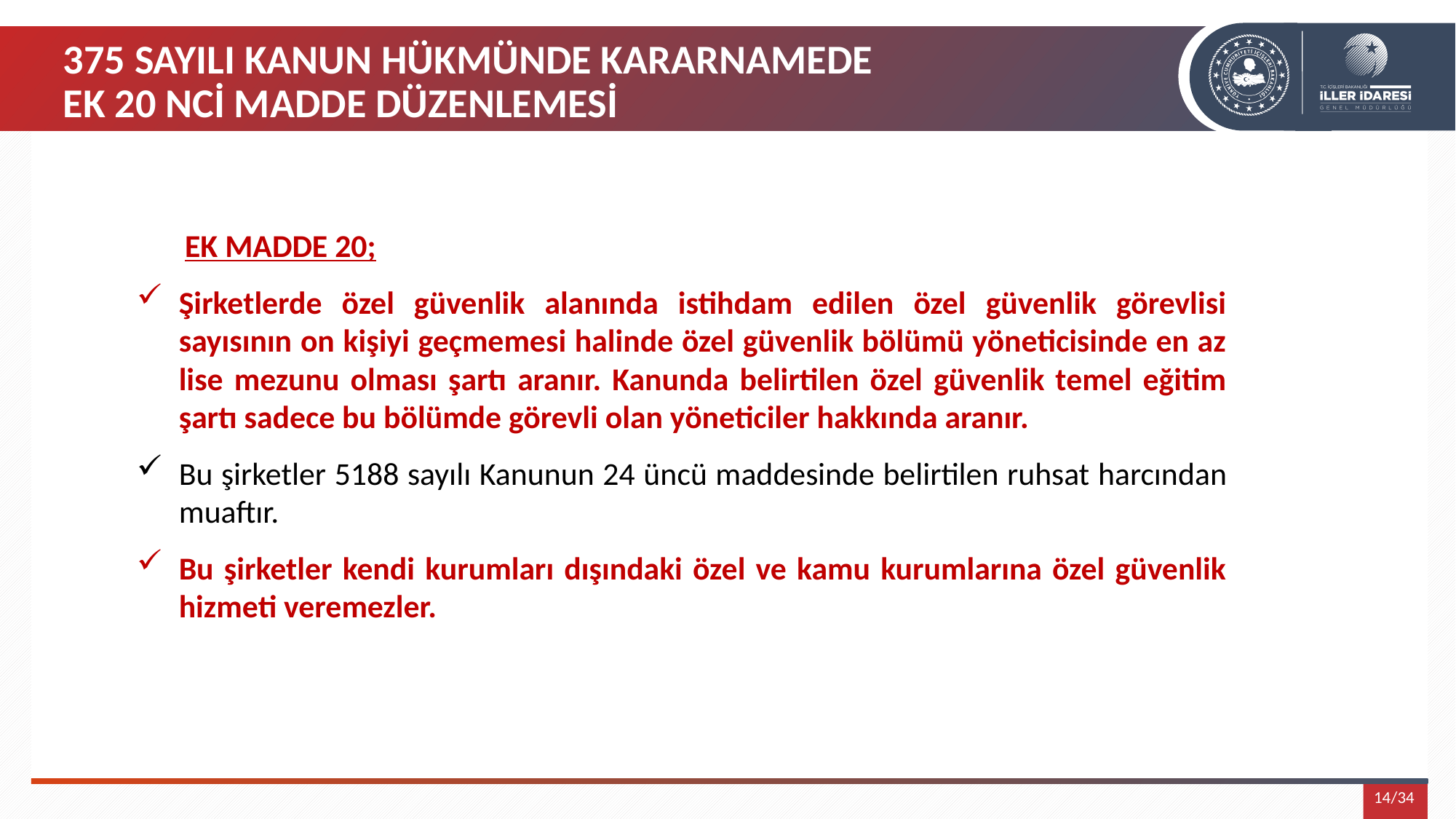

375 SAYILI KANUN HÜKMÜNDE KARARNAMEDE
EK 20 NCİ MADDE DÜZENLEMESİ
EK MADDE 20;
Şirketlerde özel güvenlik alanında istihdam edilen özel güvenlik görevlisi sayısının on kişiyi geçmemesi halinde özel güvenlik bölümü yöneticisinde en az lise mezunu olması şartı aranır. Kanunda belirtilen özel güvenlik temel eğitim şartı sadece bu bölümde görevli olan yöneticiler hakkında aranır.
Bu şirketler 5188 sayılı Kanunun 24 üncü maddesinde belirtilen ruhsat harcından muaftır.
Bu şirketler kendi kurumları dışındaki özel ve kamu kurumlarına özel güvenlik hizmeti veremezler.